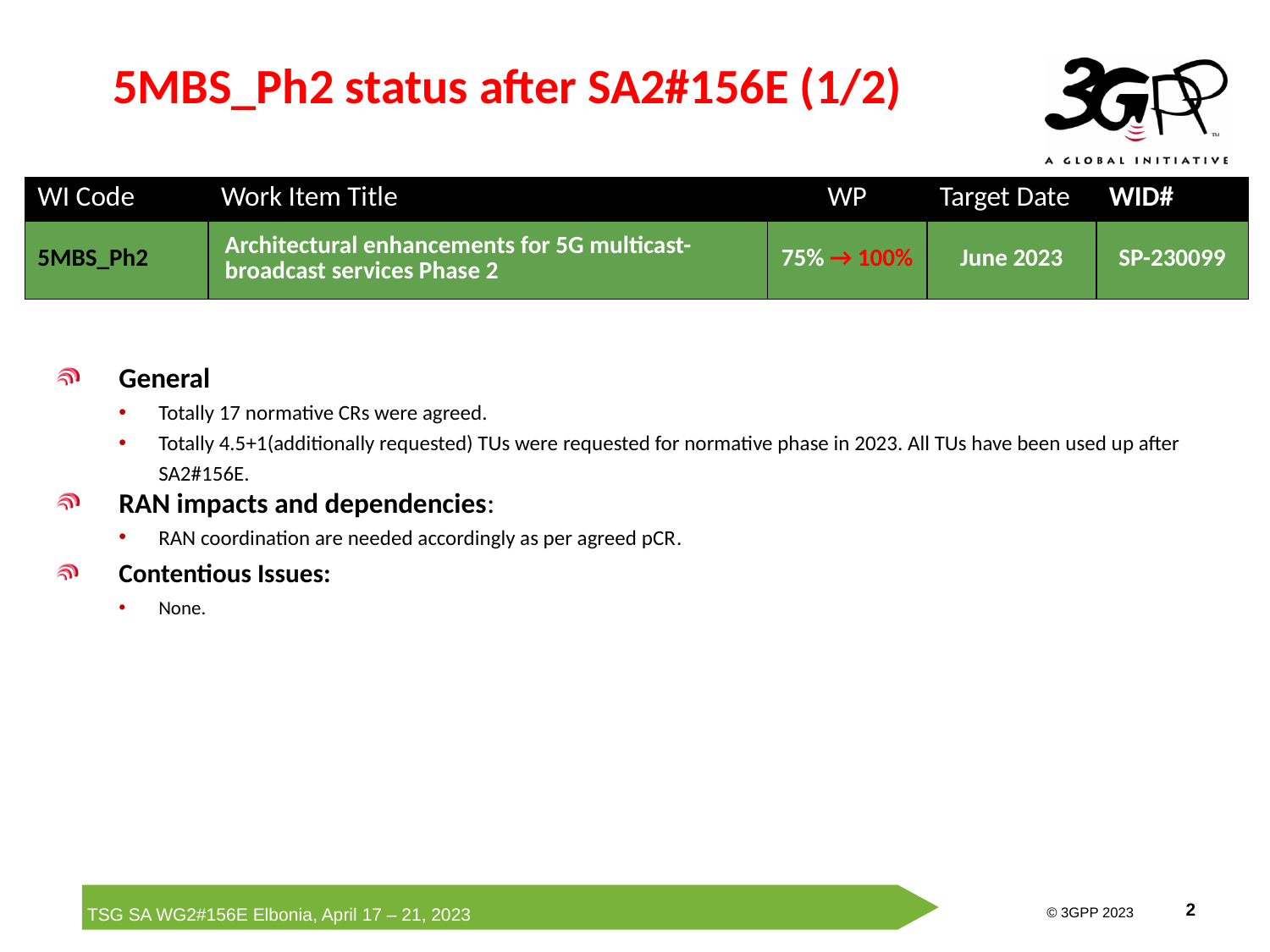

# 5MBS_Ph2 status after SA2#156E (1/2)
| WI Code | Work Item Title | WP | Target Date | WID# |
| --- | --- | --- | --- | --- |
| 5MBS\_Ph2 | Architectural enhancements for 5G multicast-broadcast services Phase 2 | 75% → 100% | June 2023 | SP-230099 |
General
Totally 17 normative CRs were agreed.
Totally 4.5+1(additionally requested) TUs were requested for normative phase in 2023. All TUs have been used up after SA2#156E.
RAN impacts and dependencies:
RAN coordination are needed accordingly as per agreed pCR.
Contentious Issues:
None.